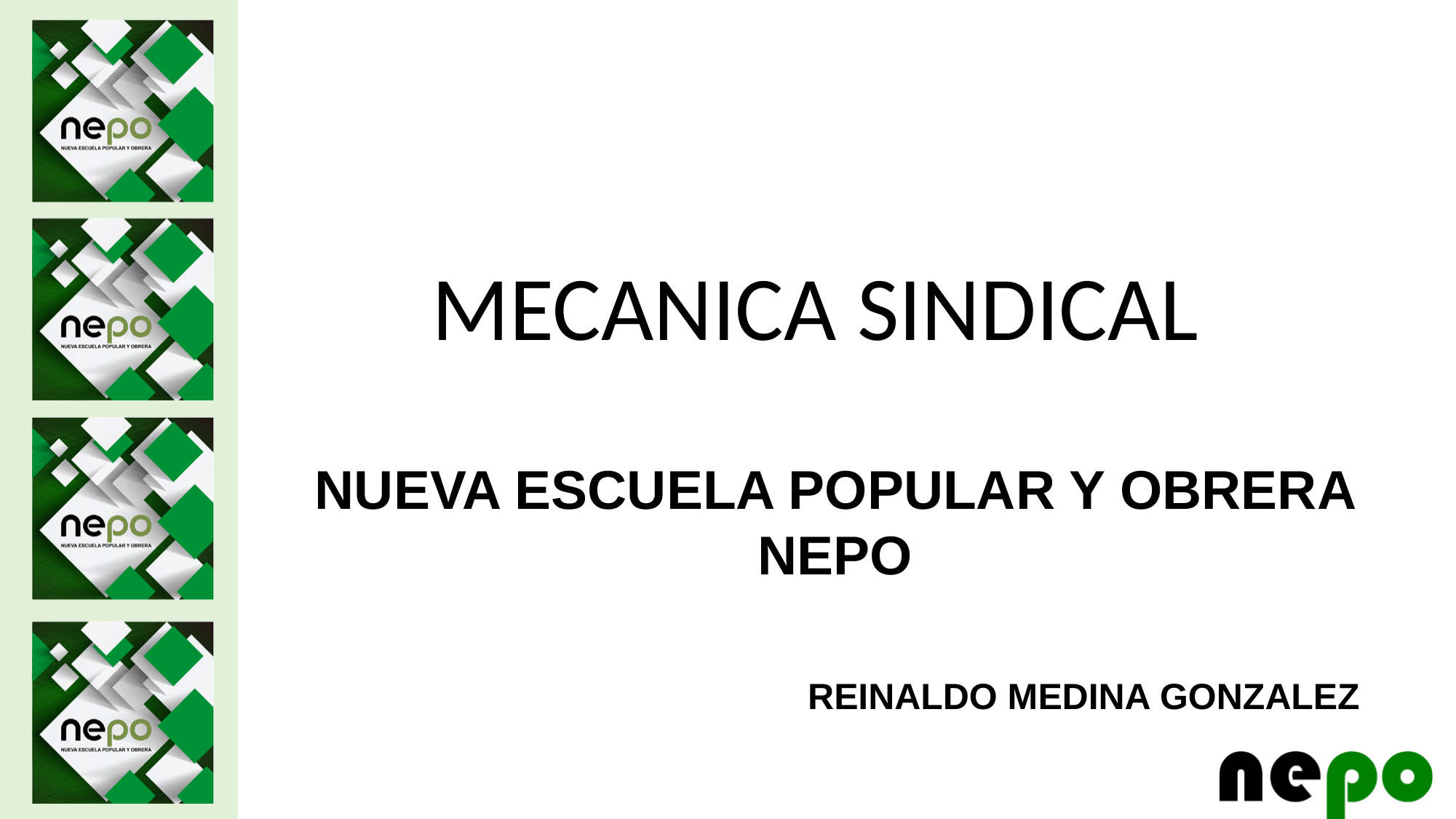

# MECANICA SINDICAL
NUEVA ESCUELA POPULAR Y OBRERA NEPO

REINALDO MEDINA GONZALEZ